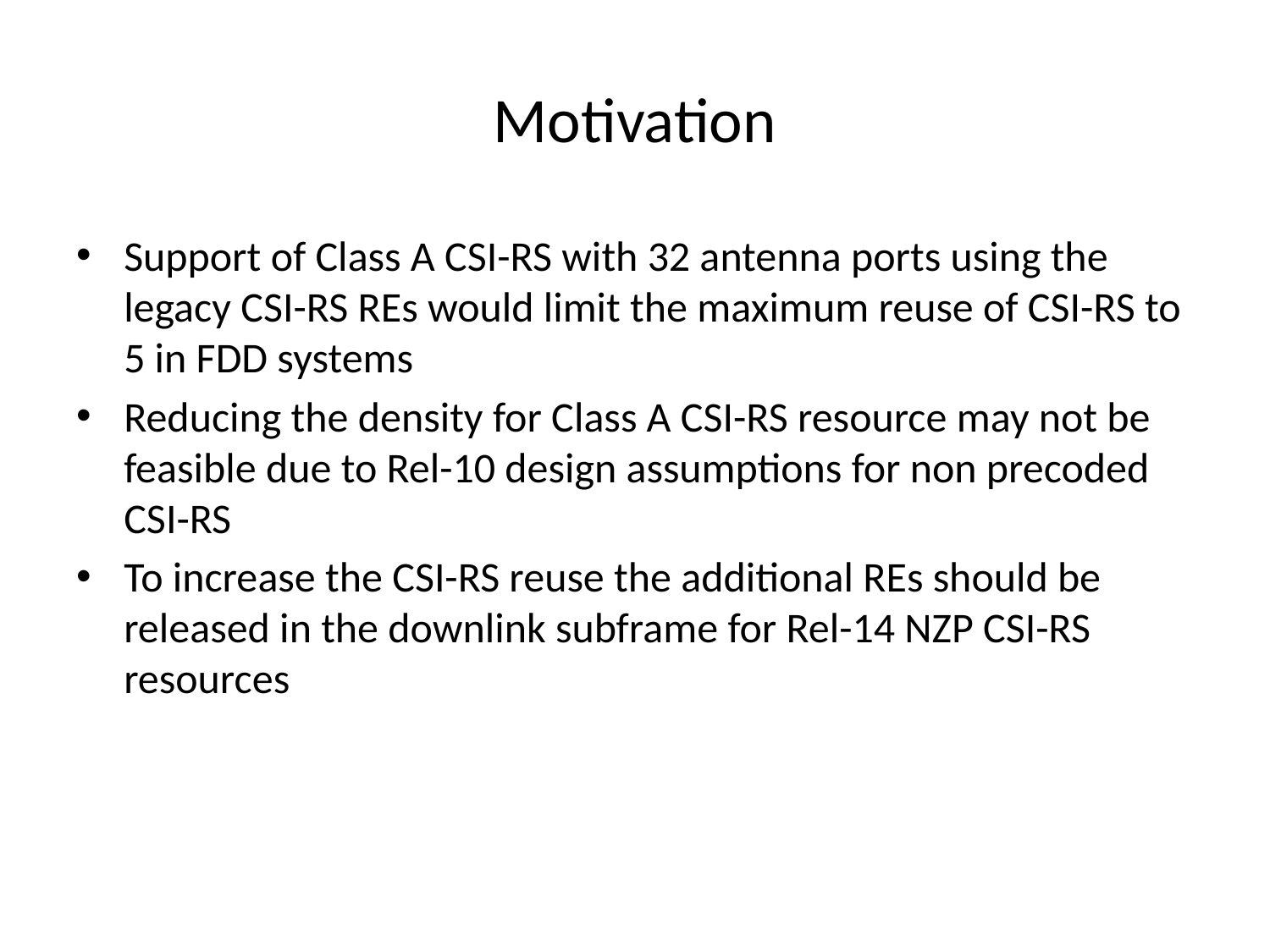

# Motivation
Support of Class A CSI-RS with 32 antenna ports using the legacy CSI-RS REs would limit the maximum reuse of CSI-RS to 5 in FDD systems
Reducing the density for Class A CSI-RS resource may not be feasible due to Rel-10 design assumptions for non precoded CSI-RS
To increase the CSI-RS reuse the additional REs should be released in the downlink subframe for Rel-14 NZP CSI-RS resources